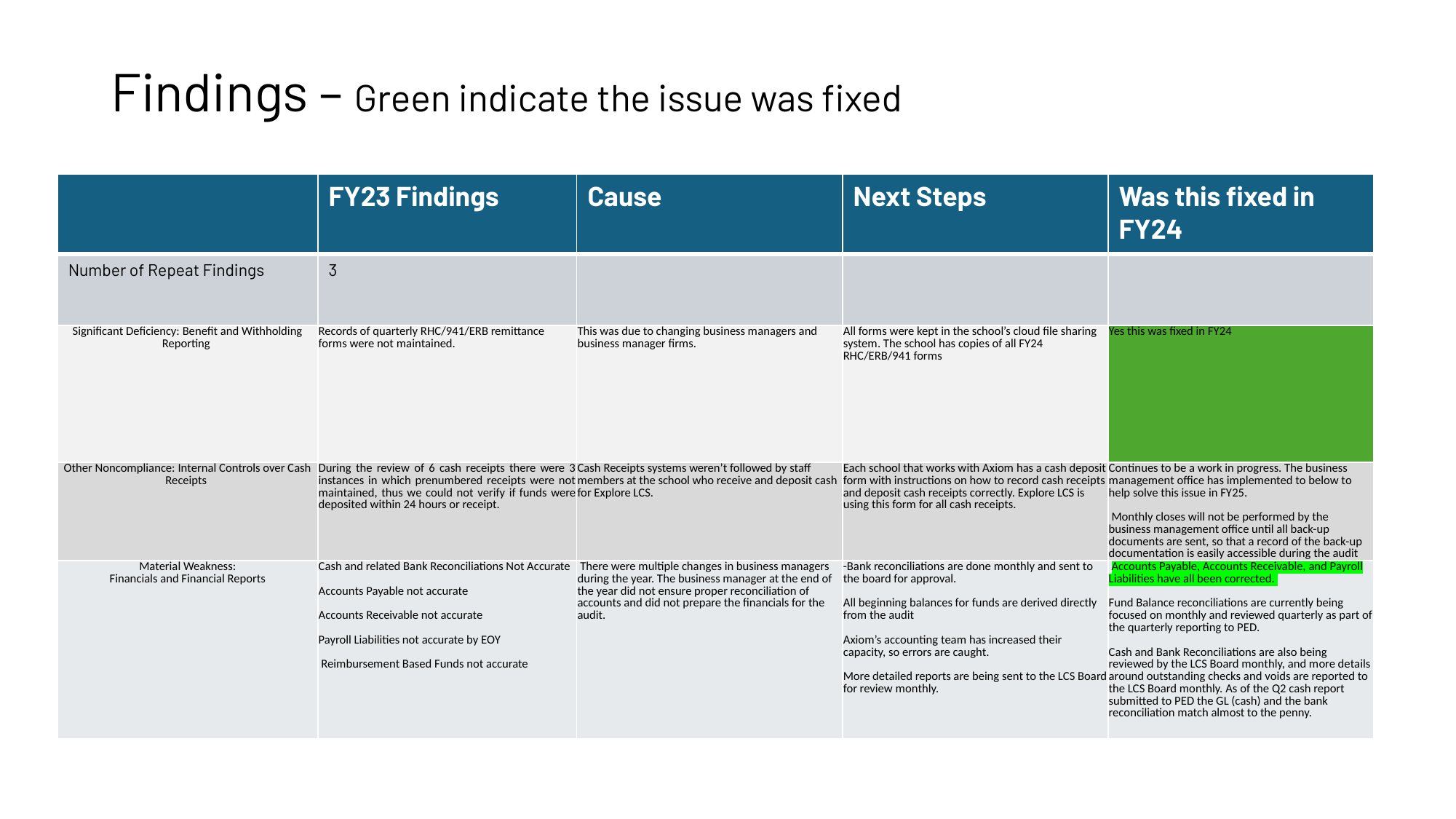

# Findings – Green indicate the issue was fixed
|  | FY23 Findings | Cause | Next Steps | Was this fixed in FY24 |
| --- | --- | --- | --- | --- |
| Number of Repeat Findings | 3 |  |  |  |
| Significant Deficiency: Benefit and Withholding Reporting | Records of quarterly RHC/941/ERB remittance forms were not maintained. | This was due to changing business managers and business manager firms. | All forms were kept in the school’s cloud file sharing system. The school has copies of all FY24 RHC/ERB/941 forms | Yes this was fixed in FY24 |
| Other Noncompliance: Internal Controls over Cash Receipts | During the review of 6 cash receipts there were 3 instances in which prenumbered receipts were not maintained, thus we could not verify if funds were deposited within 24 hours or receipt. | Cash Receipts systems weren’t followed by staff members at the school who receive and deposit cash for Explore LCS. | Each school that works with Axiom has a cash deposit form with instructions on how to record cash receipts and deposit cash receipts correctly. Explore LCS is using this form for all cash receipts. | Continues to be a work in progress. The business management office has implemented to below to help solve this issue in FY25. Monthly closes will not be performed by the business management office until all back-up documents are sent, so that a record of the back-up documentation is easily accessible during the audit |
| Material Weakness: Financials and Financial Reports | Cash and related Bank Reconciliations Not Accurate    Accounts Payable not accurate     Accounts Receivable not accurate    Payroll Liabilities not accurate by EOY      Reimbursement Based Funds not accurate | There were multiple changes in business managers during the year. The business manager at the end of the year did not ensure proper reconciliation of accounts and did not prepare the financials for the audit. | -Bank reconciliations are done monthly and sent to the board for approval. All beginning balances for funds are derived directly from the audit Axiom’s accounting team has increased their capacity, so errors are caught. More detailed reports are being sent to the LCS Board for review monthly. | Accounts Payable, Accounts Receivable, and Payroll Liabilities have all been corrected. Fund Balance reconciliations are currently being focused on monthly and reviewed quarterly as part of the quarterly reporting to PED. Cash and Bank Reconciliations are also being reviewed by the LCS Board monthly, and more details around outstanding checks and voids are reported to the LCS Board monthly. As of the Q2 cash report submitted to PED the GL (cash) and the bank reconciliation match almost to the penny. |